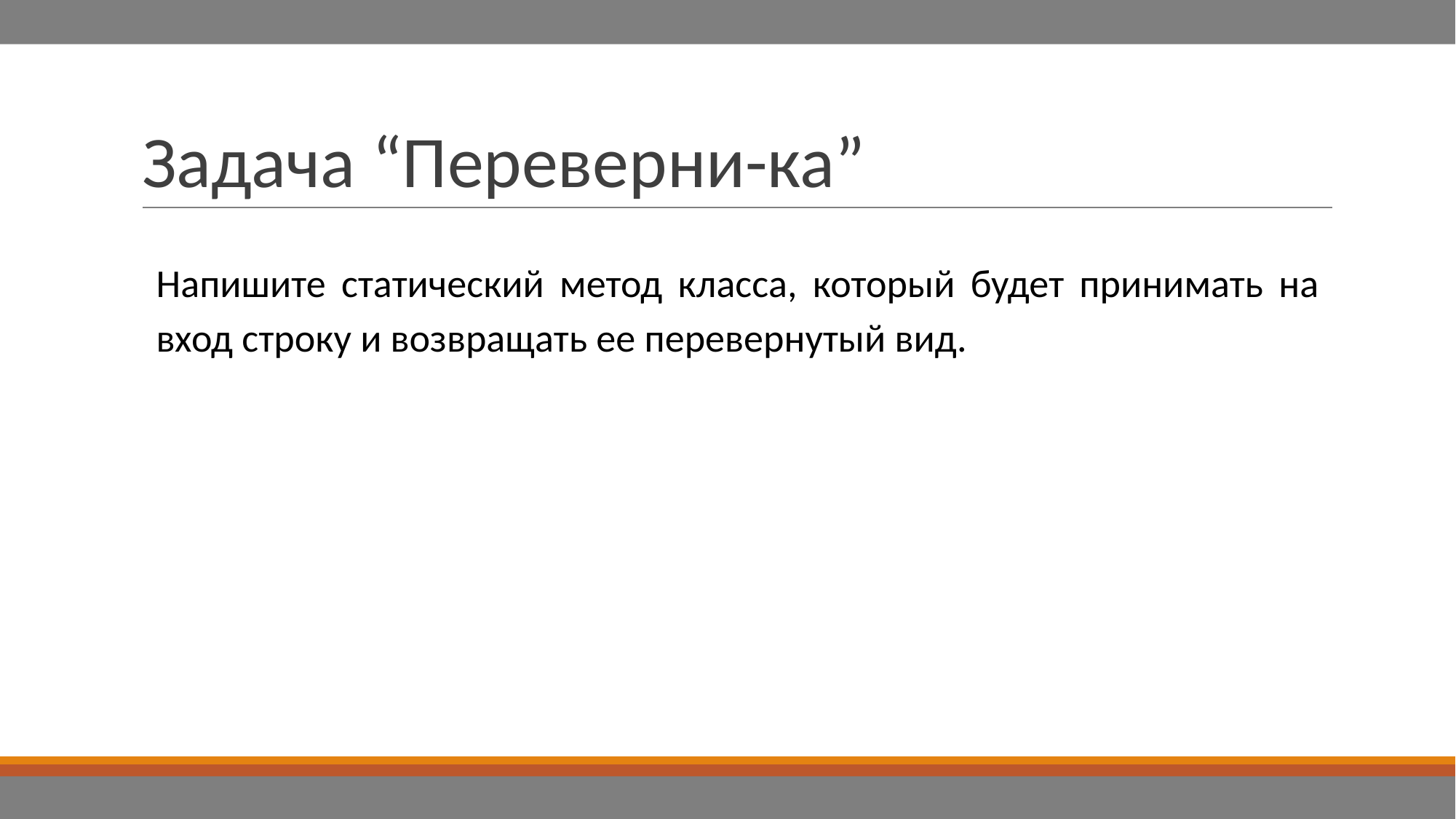

# Задача “Переверни-ка”
Напишите статический метод класса, который будет принимать на вход строку и возвращать ее перевернутый вид.